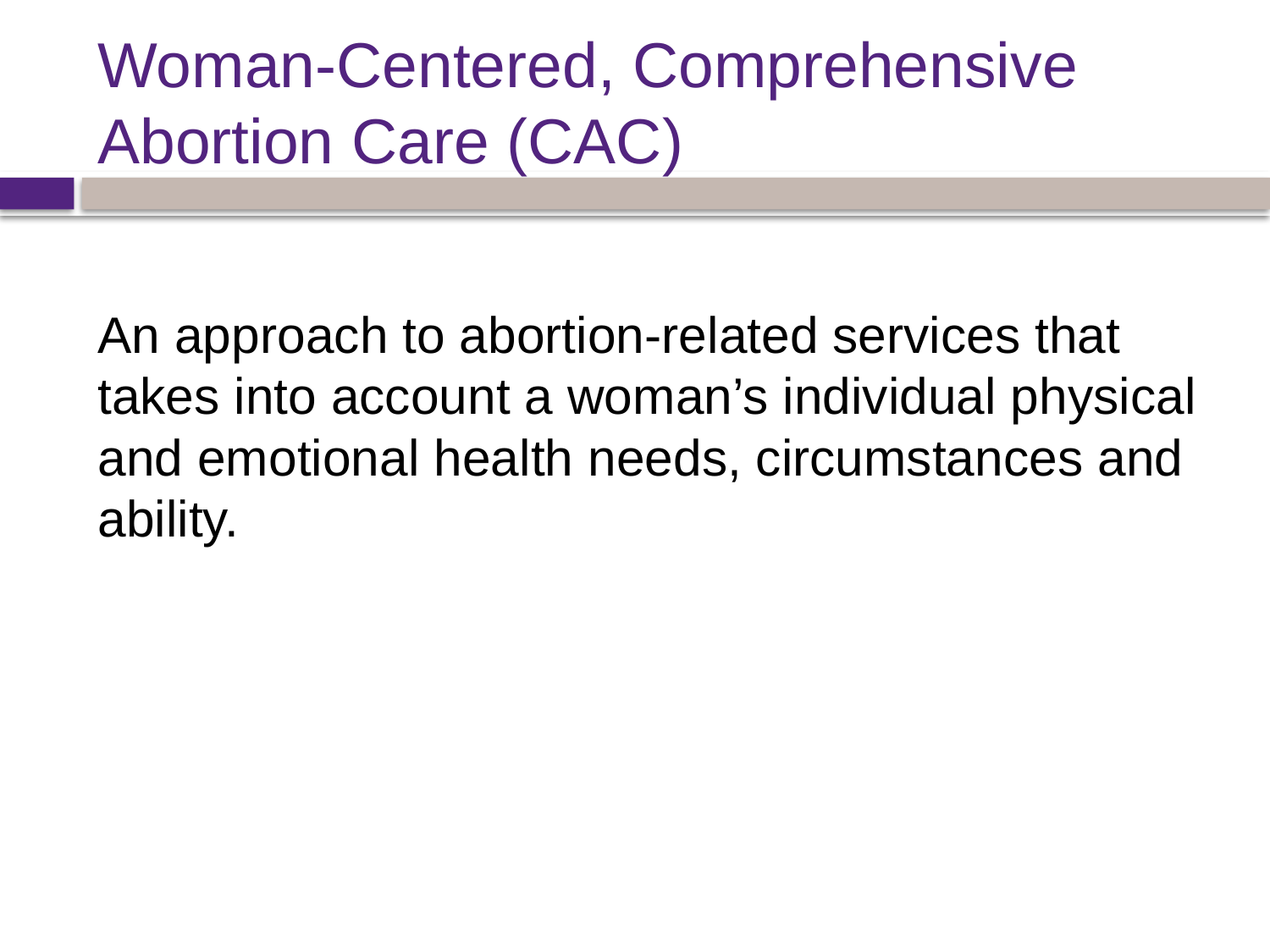

# Woman-Centered, Comprehensive Abortion Care (CAC)

An approach to abortion-related services that takes into account a woman’s individual physical and emotional health needs, circumstances and ability.